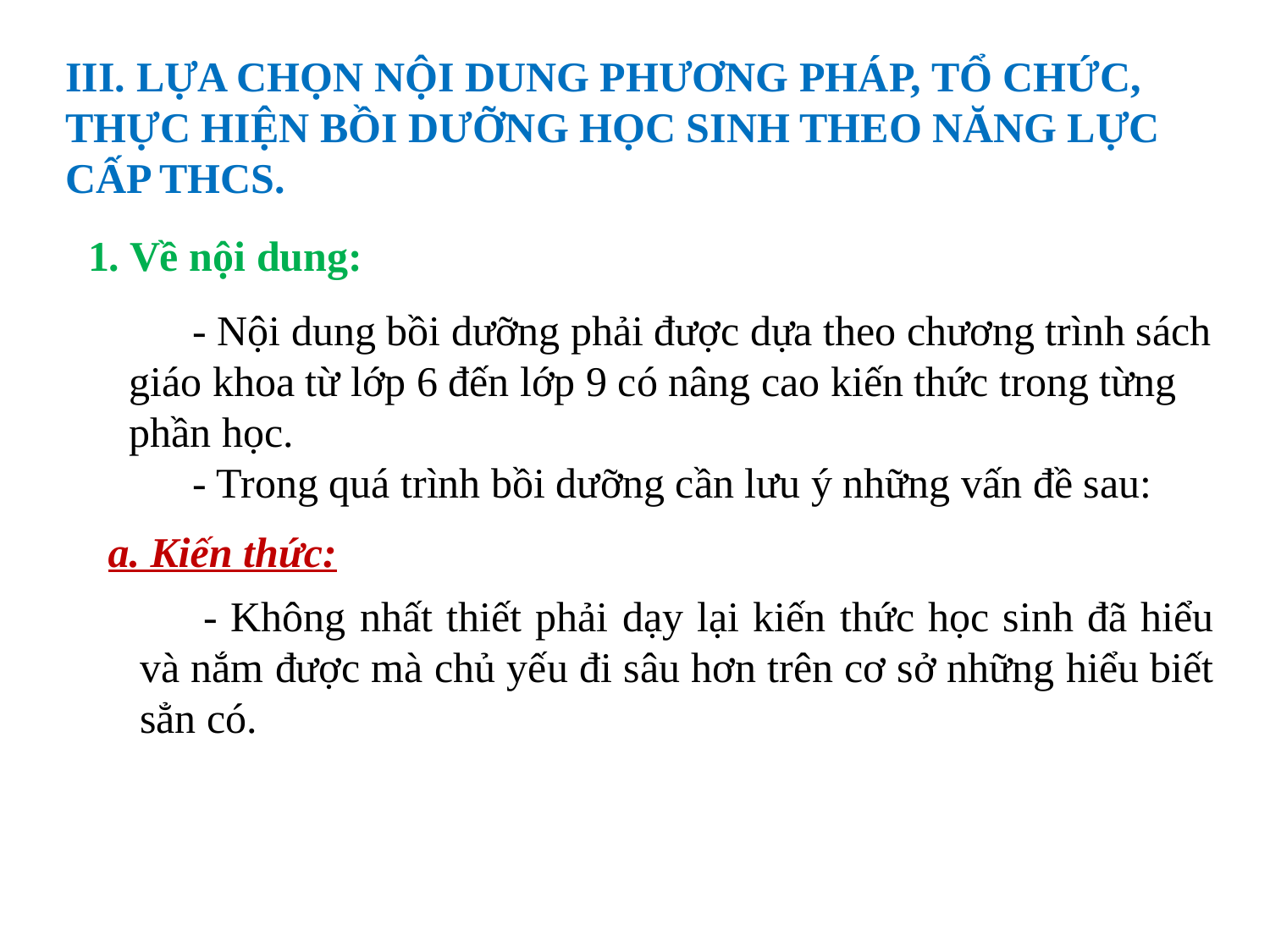

III. LỰA CHỌN NỘI DUNG PHƯƠNG PHÁP, TỔ CHỨC, THỰC HIỆN BỒI DƯỠNG HỌC SINH THEO NĂNG LỰC CẤP THCS.
1. Về nội dung:
- Nội dung bồi dưỡng phải được dựa theo chương trình sách giáo khoa từ lớp 6 đến lớp 9 có nâng cao kiến thức trong từng phần học.
- Trong quá trình bồi dưỡng cần lưu ý những vấn đề sau:
a. Kiến thức:
- Không nhất thiết phải dạy lại kiến thức học sinh đã hiểu và nắm được mà chủ yếu đi sâu hơn trên cơ sở những hiểu biết sẳn có.